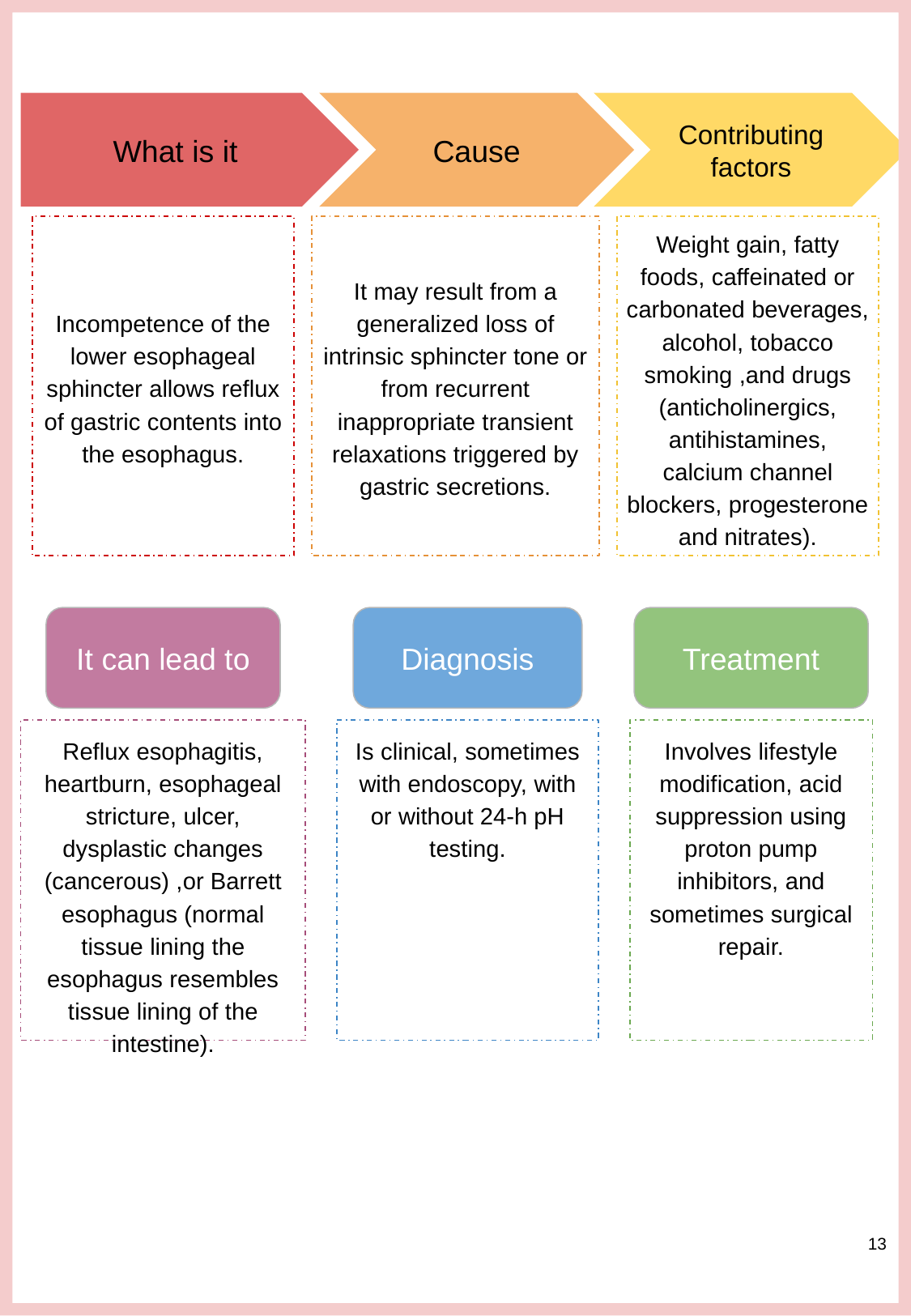

What is it
Cause
Contributing factors
Incompetence of the lower esophageal sphincter allows reflux of gastric contents into the esophagus.
Weight gain, fatty foods, caffeinated or carbonated beverages, alcohol, tobacco smoking ,and drugs (anticholinergics, antihistamines, calcium channel blockers, progesterone and nitrates).
It may result from a generalized loss of intrinsic sphincter tone or from recurrent inappropriate transient relaxations triggered by gastric secretions.
It can lead to
Diagnosis
Treatment
Is clinical, sometimes with endoscopy, with or without 24-h pH testing.

Involves lifestyle modification, acid suppression using proton pump inhibitors, and sometimes surgical repair.
Reflux esophagitis, heartburn, esophageal stricture, ulcer, dysplastic changes (cancerous) ,or Barrett esophagus (normal tissue lining the esophagus resembles tissue lining of the intestine).

13